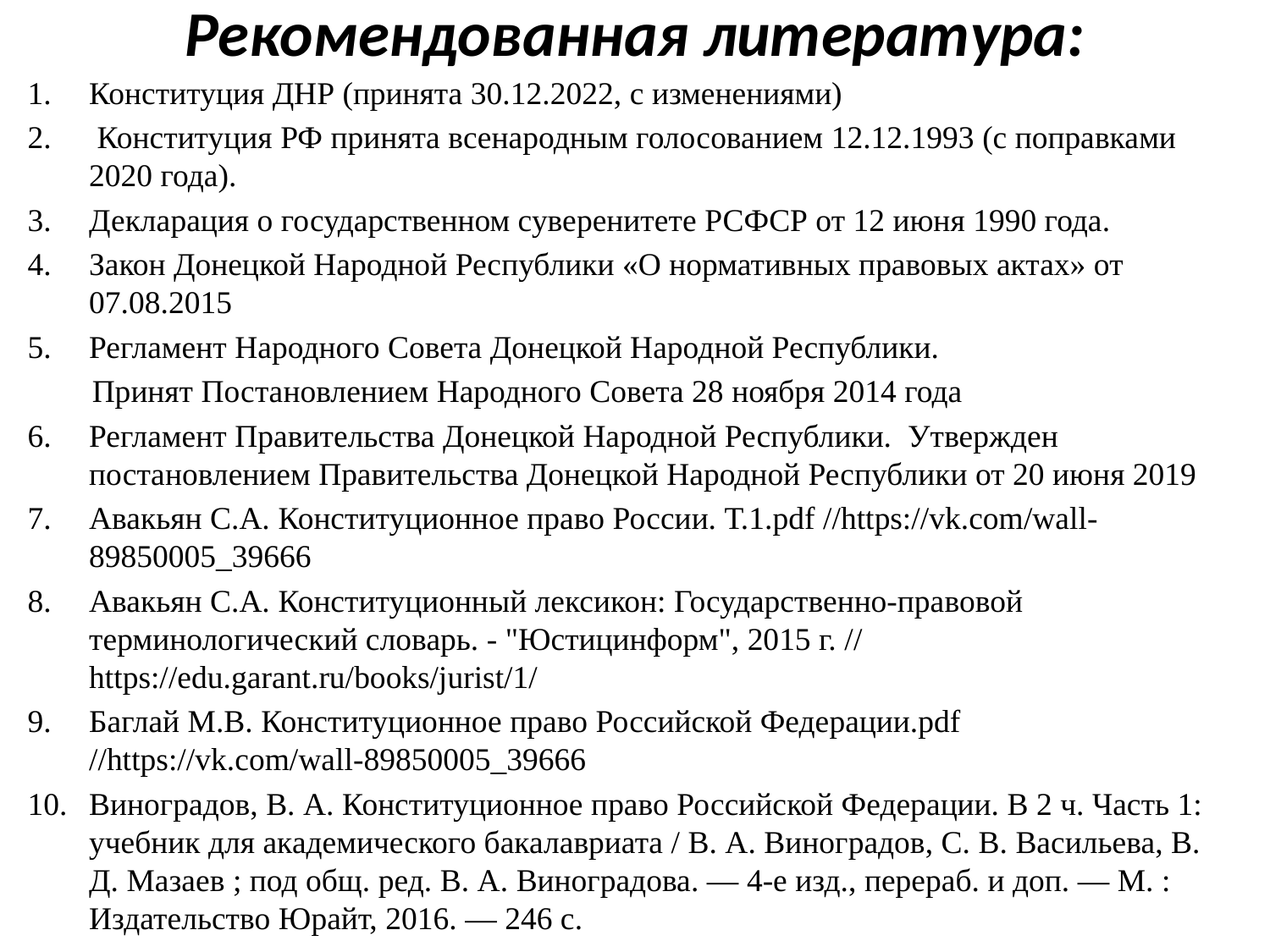

# Рекомендованная литература:
1.	Конституция ДНР (принята 30.12.2022, с изменениями)
2.	 Конституция РФ принята всенародным голосованием 12.12.1993 (с поправками 2020 года).
3.	Декларация о государственном суверенитете РСФСР от 12 июня 1990 года.
4.	Закон Донецкой Народной Республики «О нормативных правовых актах» от 07.08.2015
5.	Регламент Народного Совета Донецкой Народной Республики.
        Принят Постановлением Народного Совета 28 ноября 2014 года
Регламент Правительства Донецкой Народной Республики.  Утвержден постановлением Правительства Донецкой Народной Республики от 20 июня 2019
Авакьян С.А. Конституционное право России. Т.1.pdf //https://vk.com/wall-89850005_39666
8.	Авакьян С.А. Конституционный лексикон: Государственно-правовой терминологический словарь. - "Юстицинформ", 2015 г. // https://edu.garant.ru/books/jurist/1/
9.	Баглай М.В. Конституционное право Российской Федерации.pdf //https://vk.com/wall-89850005_39666
10.	Виноградов, В. А. Конституционное право Российской Федерации. В 2 ч. Часть 1: учебник для академического бакалавриата / В. А. Виноградов, С. В. Васильева, В. Д. Мазаев ; под общ. ред. В. А. Виноградова. — 4-е изд., перераб. и доп. — М. : Издательство Юрайт, 2016. — 246 с.